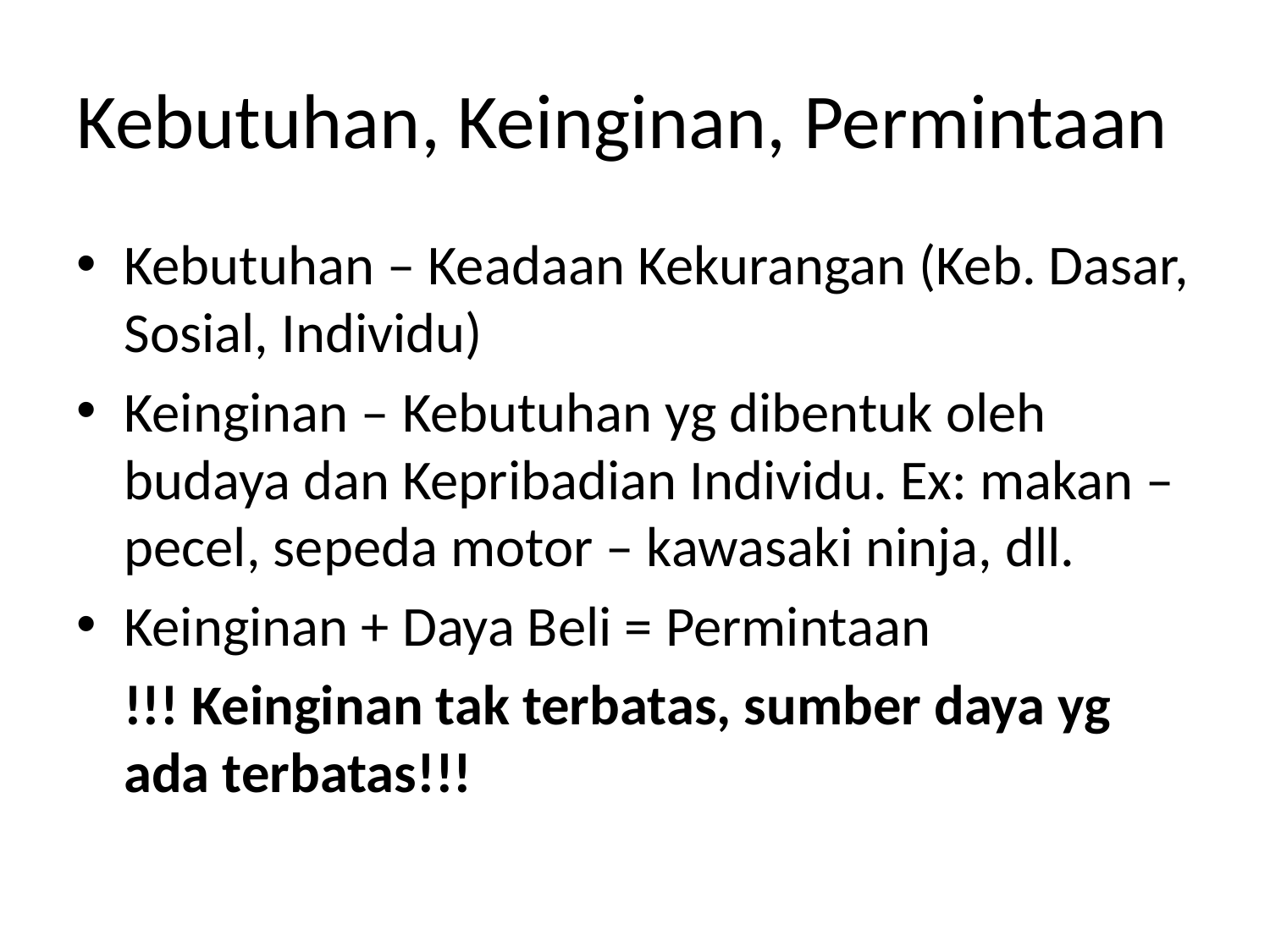

# Kebutuhan, Keinginan, Permintaan
Kebutuhan – Keadaan Kekurangan (Keb. Dasar, Sosial, Individu)
Keinginan – Kebutuhan yg dibentuk oleh budaya dan Kepribadian Individu. Ex: makan – pecel, sepeda motor – kawasaki ninja, dll.
Keinginan + Daya Beli = Permintaan
	!!! Keinginan tak terbatas, sumber daya yg ada terbatas!!!